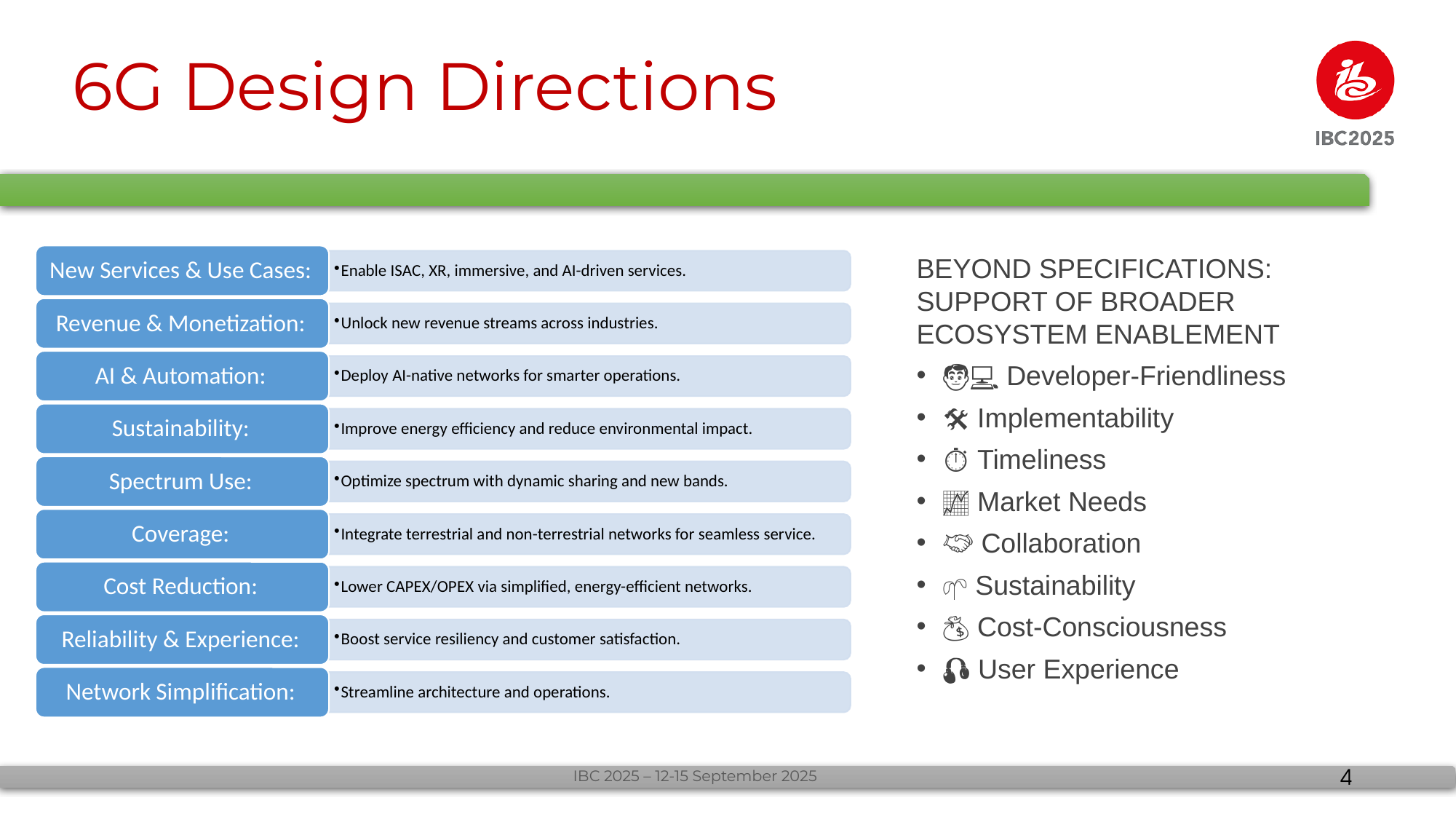

# 6G Design Directions​
Enable ISAC, XR, immersive, and AI-driven services.
New Services & Use Cases:
Unlock new revenue streams across industries.
Revenue & Monetization:
Deploy AI-native networks for smarter operations.
AI & Automation:
Improve energy efficiency and reduce environmental impact.
Sustainability:
Optimize spectrum with dynamic sharing and new bands.
Spectrum Use:
Integrate terrestrial and non-terrestrial networks for seamless service.
Coverage:
Lower CAPEX/OPEX via simplified, energy-efficient networks.
Cost Reduction:
Boost service resiliency and customer satisfaction.
Reliability & Experience:
Streamline architecture and operations.
Network Simplification:
BEYOND SPECIFICATIONS: SUPPORT OF BROADER ECOSYSTEM ENABLEMENT
👨‍💻 Developer-Friendliness
🛠️ Implementability
⏱️ Timeliness
📈 Market Needs
🤝 Collaboration
🌱 Sustainability
💰 Cost-Consciousness
🎧 User Experience